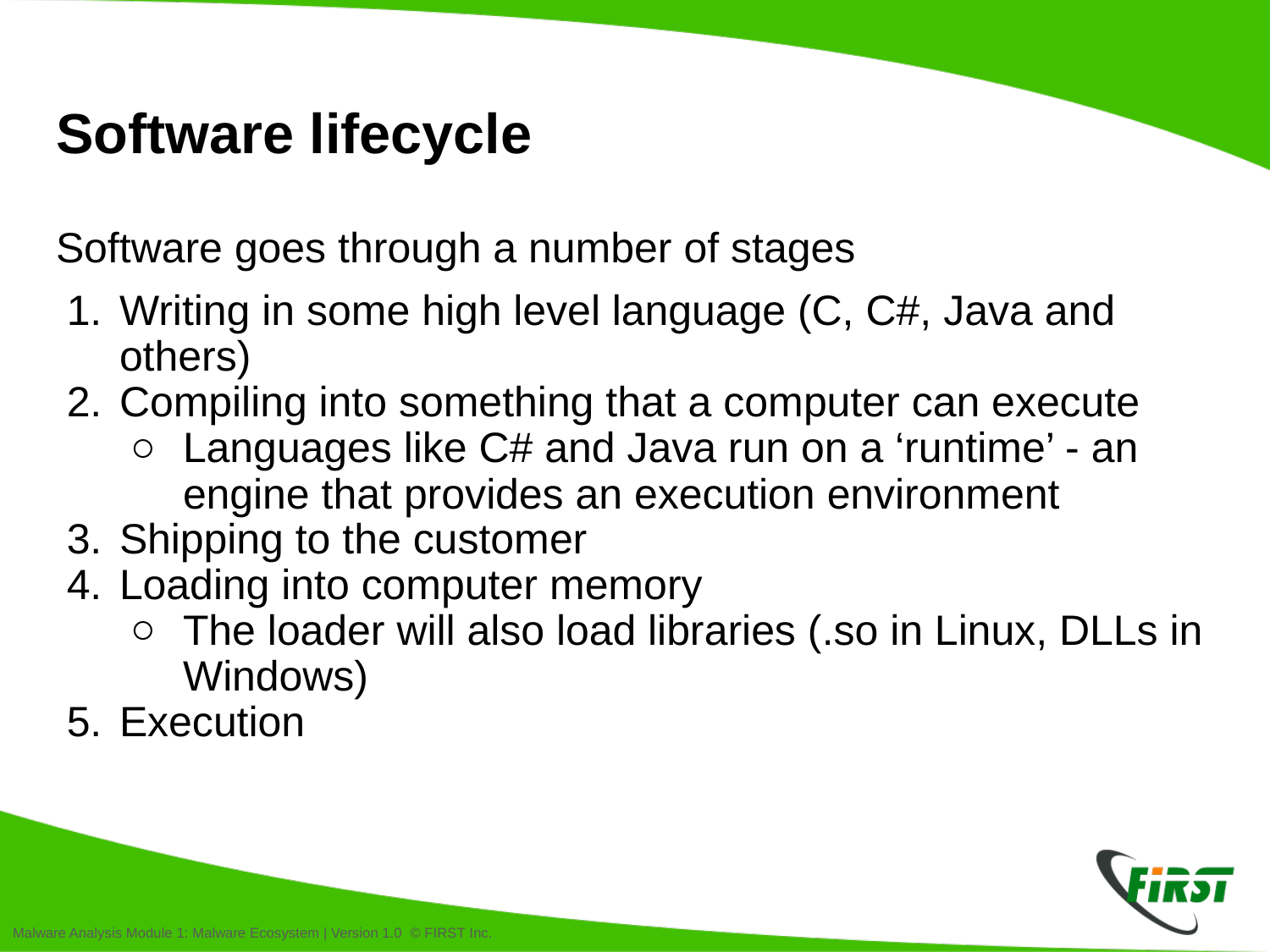

# Software lifecycle
Software goes through a number of stages
Writing in some high level language (C, C#, Java and others)
Compiling into something that a computer can execute
Languages like C# and Java run on a ‘runtime’ - an engine that provides an execution environment
Shipping to the customer
Loading into computer memory
The loader will also load libraries (.so in Linux, DLLs in Windows)
Execution